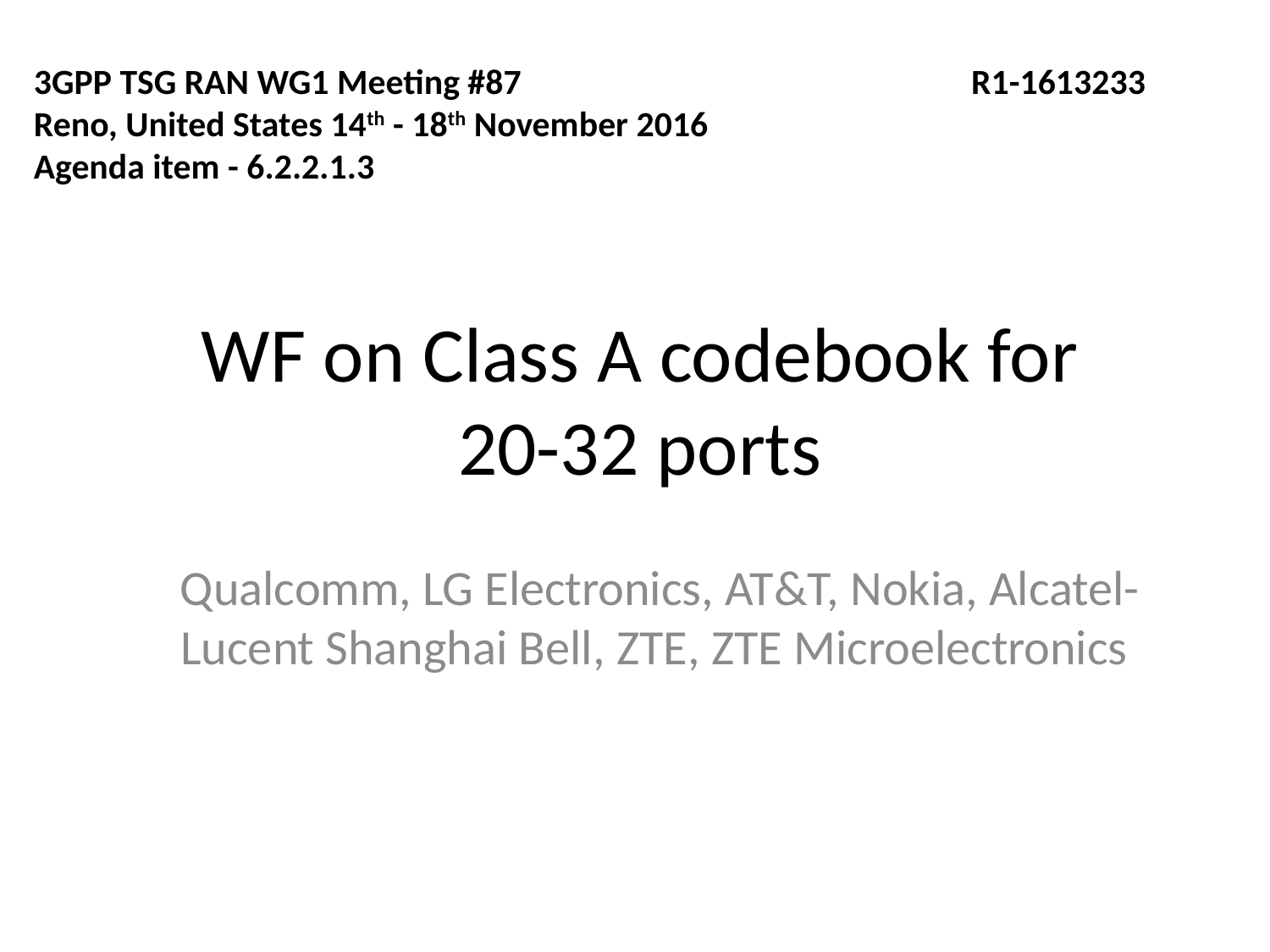

3GPP TSG RAN WG1 Meeting #87			               	      R1-1613233
Reno, United States 14th - 18th November 2016
Agenda item - 6.2.2.1.3
# WF on Class A codebook for 20-32 ports
Qualcomm, LG Electronics, AT&T, Nokia, Alcatel-Lucent Shanghai Bell, ZTE, ZTE Microelectronics